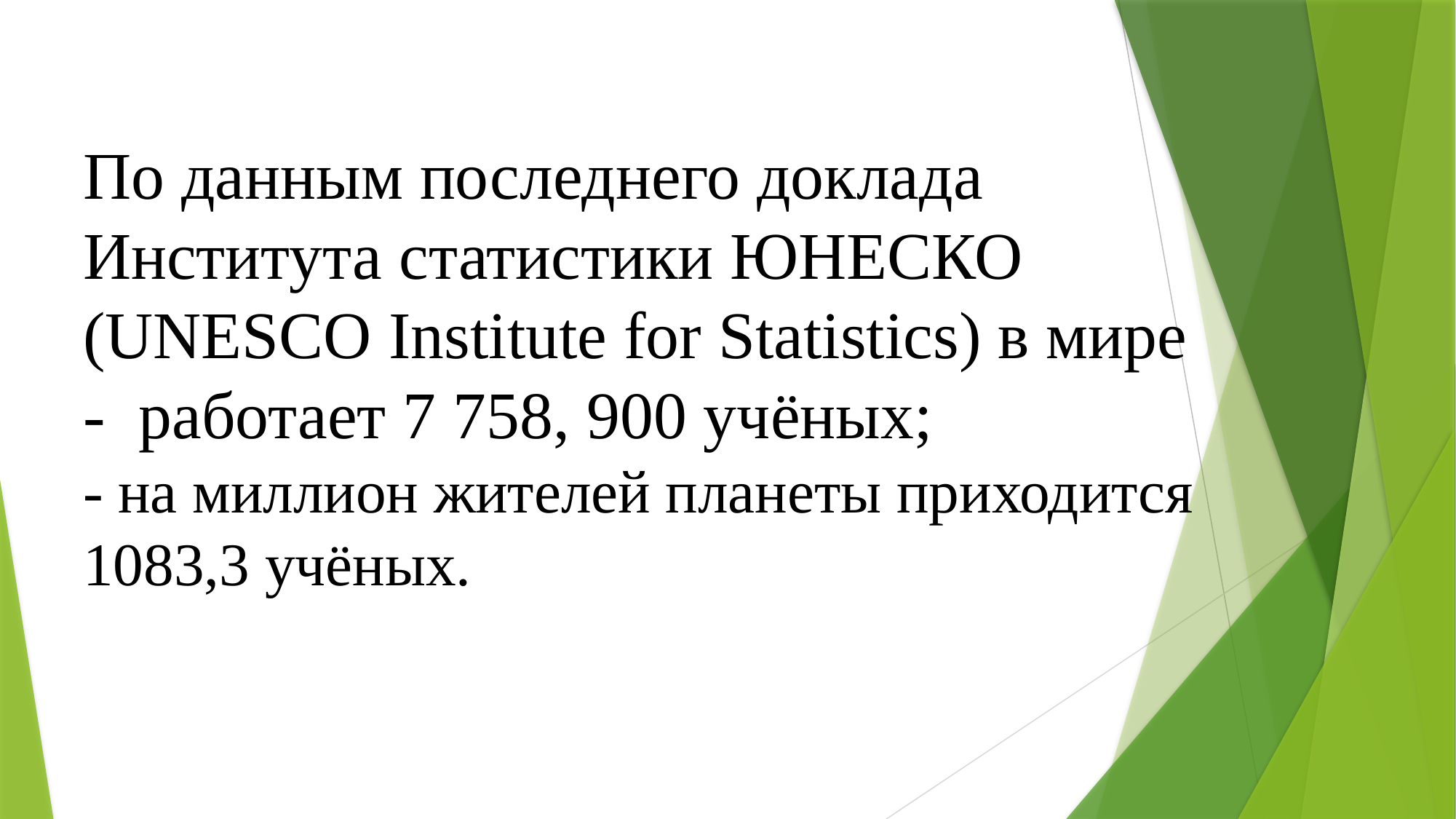

По данным последнего доклада Института статистики ЮНЕСКО (UNESCO Institute for Statistics) в мире
-  работает 7 758, 900 учёных;
- на миллион жителей планеты приходится 1083,3 учёных.